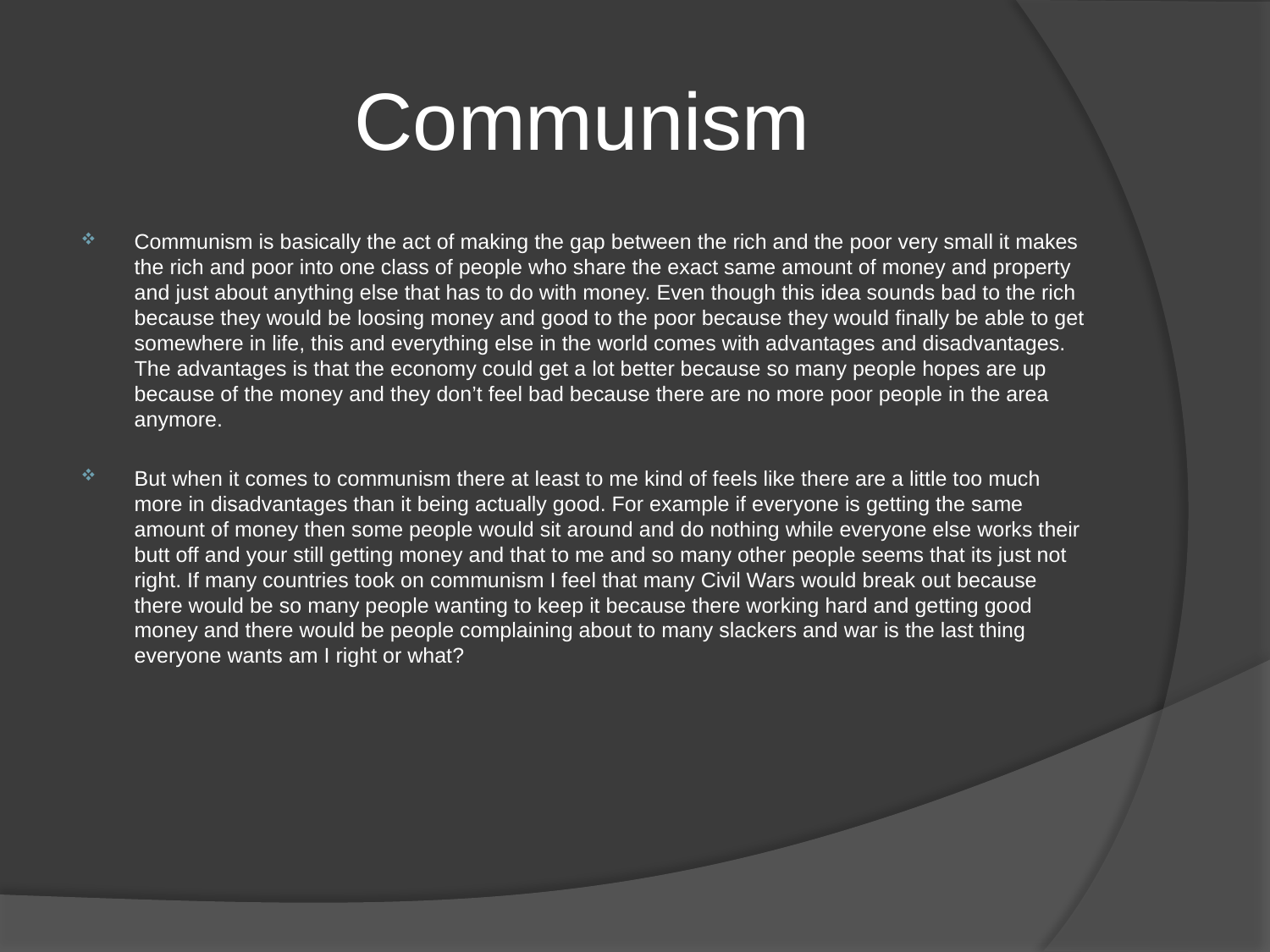

# Communism
Communism is basically the act of making the gap between the rich and the poor very small it makes the rich and poor into one class of people who share the exact same amount of money and property and just about anything else that has to do with money. Even though this idea sounds bad to the rich because they would be loosing money and good to the poor because they would finally be able to get somewhere in life, this and everything else in the world comes with advantages and disadvantages. The advantages is that the economy could get a lot better because so many people hopes are up because of the money and they don’t feel bad because there are no more poor people in the area anymore.

But when it comes to communism there at least to me kind of feels like there are a little too much more in disadvantages than it being actually good. For example if everyone is getting the same amount of money then some people would sit around and do nothing while everyone else works their butt off and your still getting money and that to me and so many other people seems that its just not right. If many countries took on communism I feel that many Civil Wars would break out because there would be so many people wanting to keep it because there working hard and getting good money and there would be people complaining about to many slackers and war is the last thing everyone wants am I right or what?